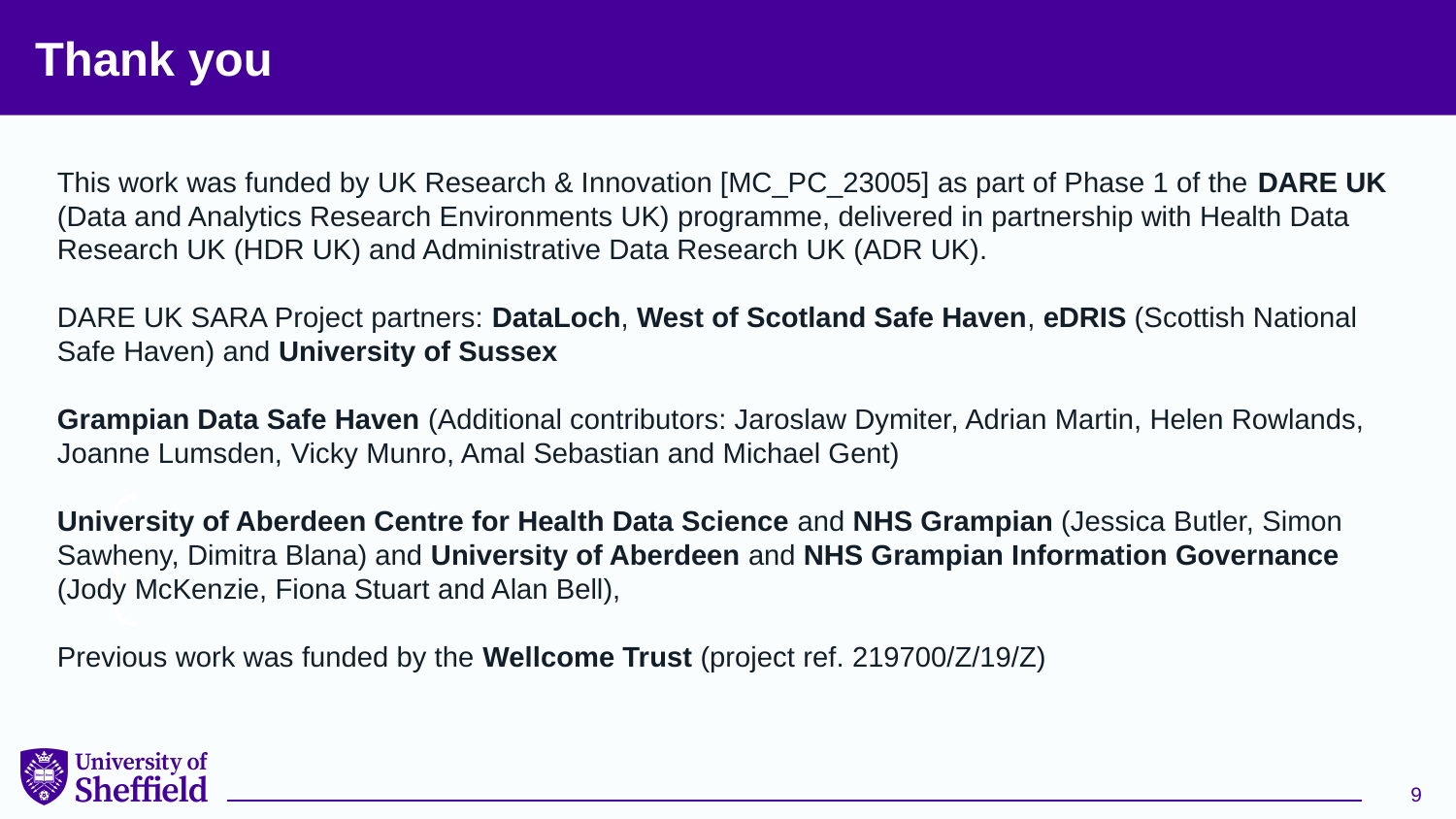

# Thank you
This work was funded by UK Research & Innovation [MC_PC_23005] as part of Phase 1 of the DARE UK (Data and Analytics Research Environments UK) programme, delivered in partnership with Health Data Research UK (HDR UK) and Administrative Data Research UK (ADR UK).

DARE UK SARA Project partners: DataLoch, West of Scotland Safe Haven, eDRIS (Scottish National Safe Haven) and University of Sussex

Grampian Data Safe Haven (Additional contributors: Jaroslaw Dymiter, Adrian Martin, Helen Rowlands, Joanne Lumsden, Vicky Munro, Amal Sebastian and Michael Gent)
University of Aberdeen Centre for Health Data Science and NHS Grampian (Jessica Butler, Simon Sawheny, Dimitra Blana) and University of Aberdeen and NHS Grampian Information Governance (Jody McKenzie, Fiona Stuart and Alan Bell),

Previous work was funded by the Wellcome Trust (project ref. 219700/Z/19/Z)

9